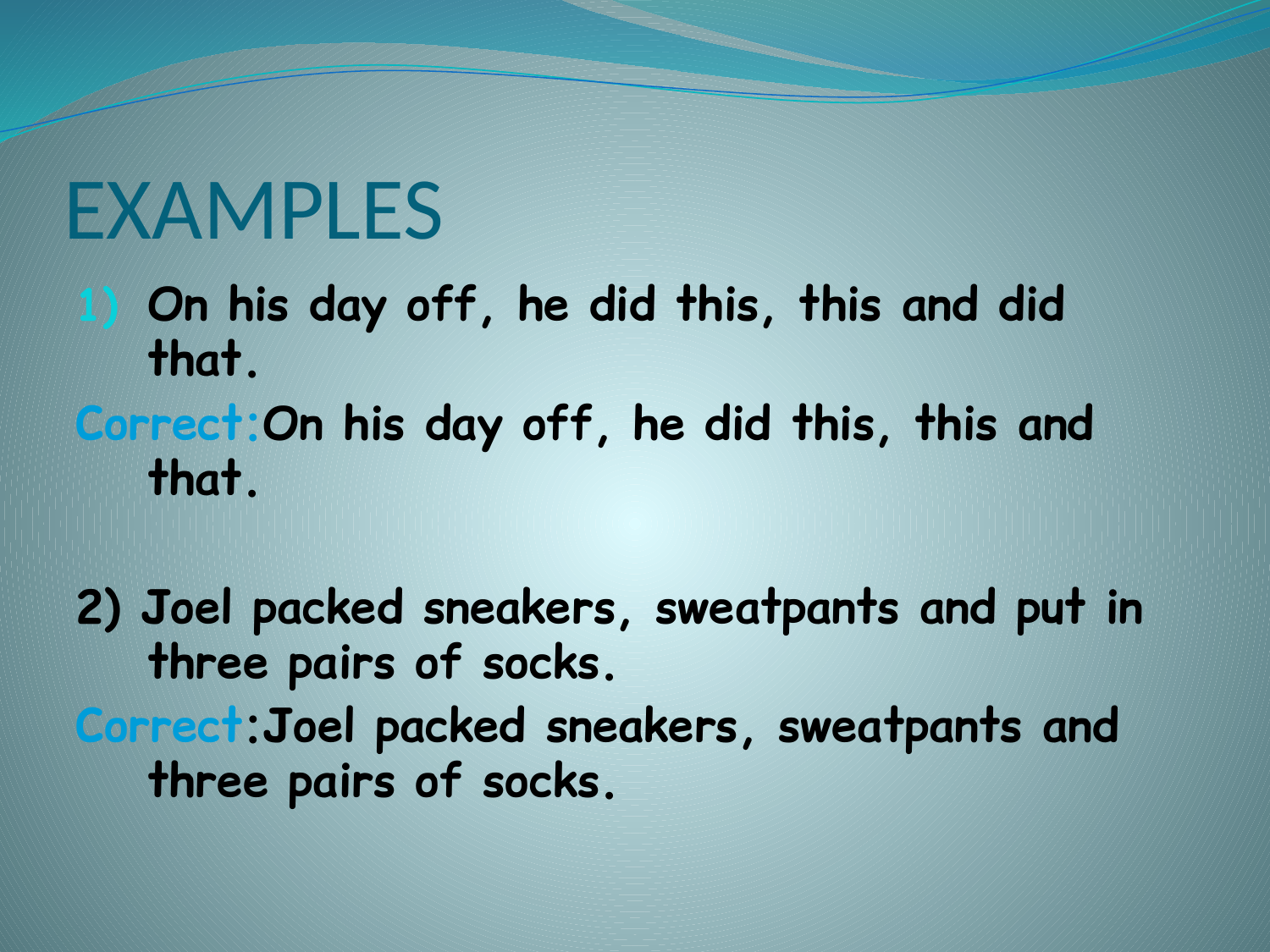

# EXAMPLES
On his day off, he did this, this and did that.
Correct:On his day off, he did this, this and that.

2) Joel packed sneakers, sweatpants and put in three pairs of socks.
Correct:Joel packed sneakers, sweatpants and three pairs of socks.